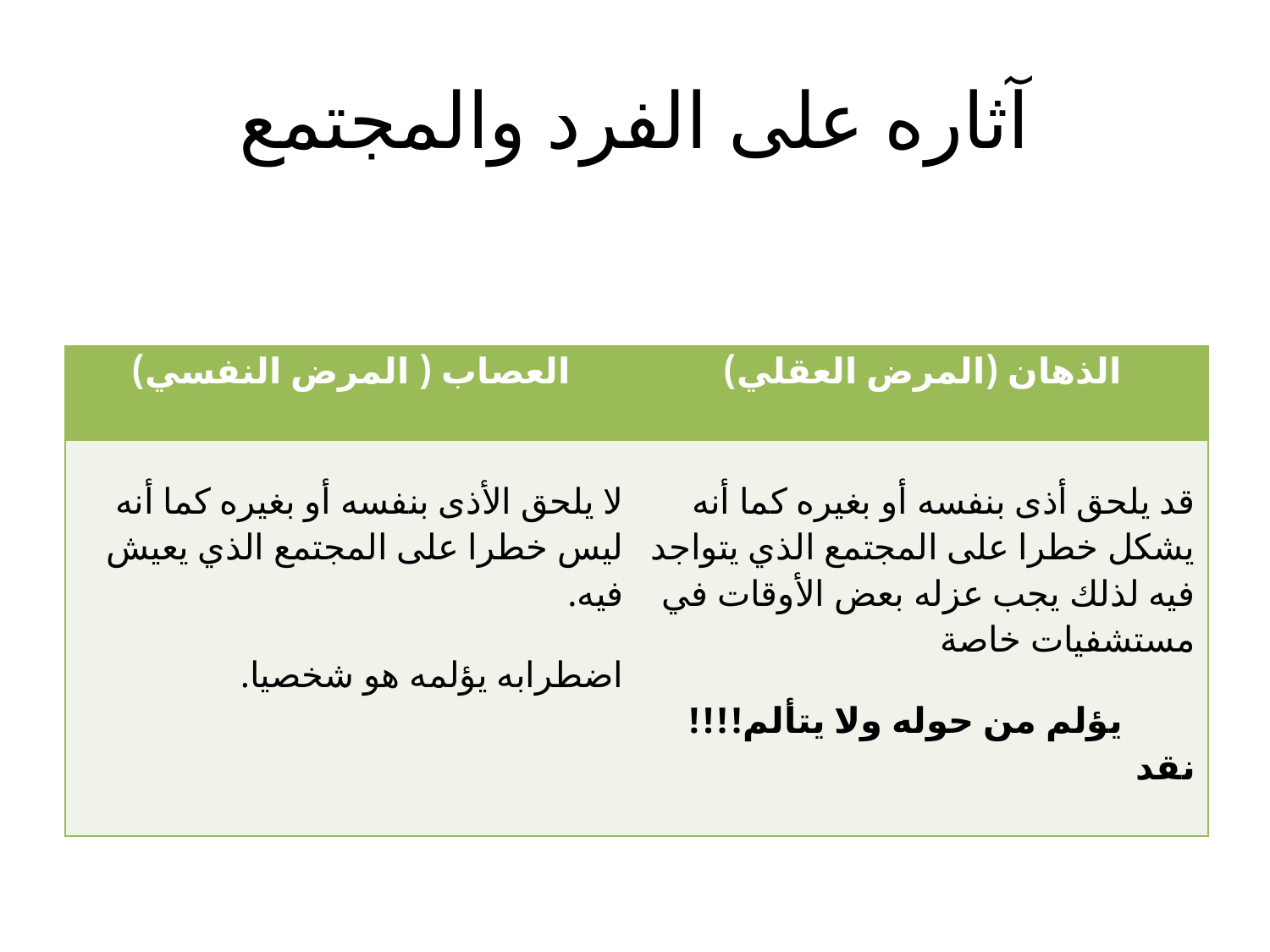

# آثاره على الفرد والمجتمع
| العصاب ( المرض النفسي) | الذهان (المرض العقلي) |
| --- | --- |
| لا يلحق الأذى بنفسه أو بغيره كما أنه ليس خطرا على المجتمع الذي يعيش فيه. اضطرابه يؤلمه هو شخصيا. | قد يلحق أذى بنفسه أو بغيره كما أنه يشكل خطرا على المجتمع الذي يتواجد فيه لذلك يجب عزله بعض الأوقات في مستشفيات خاصة يؤلم من حوله ولا يتألم!!!! نقد |